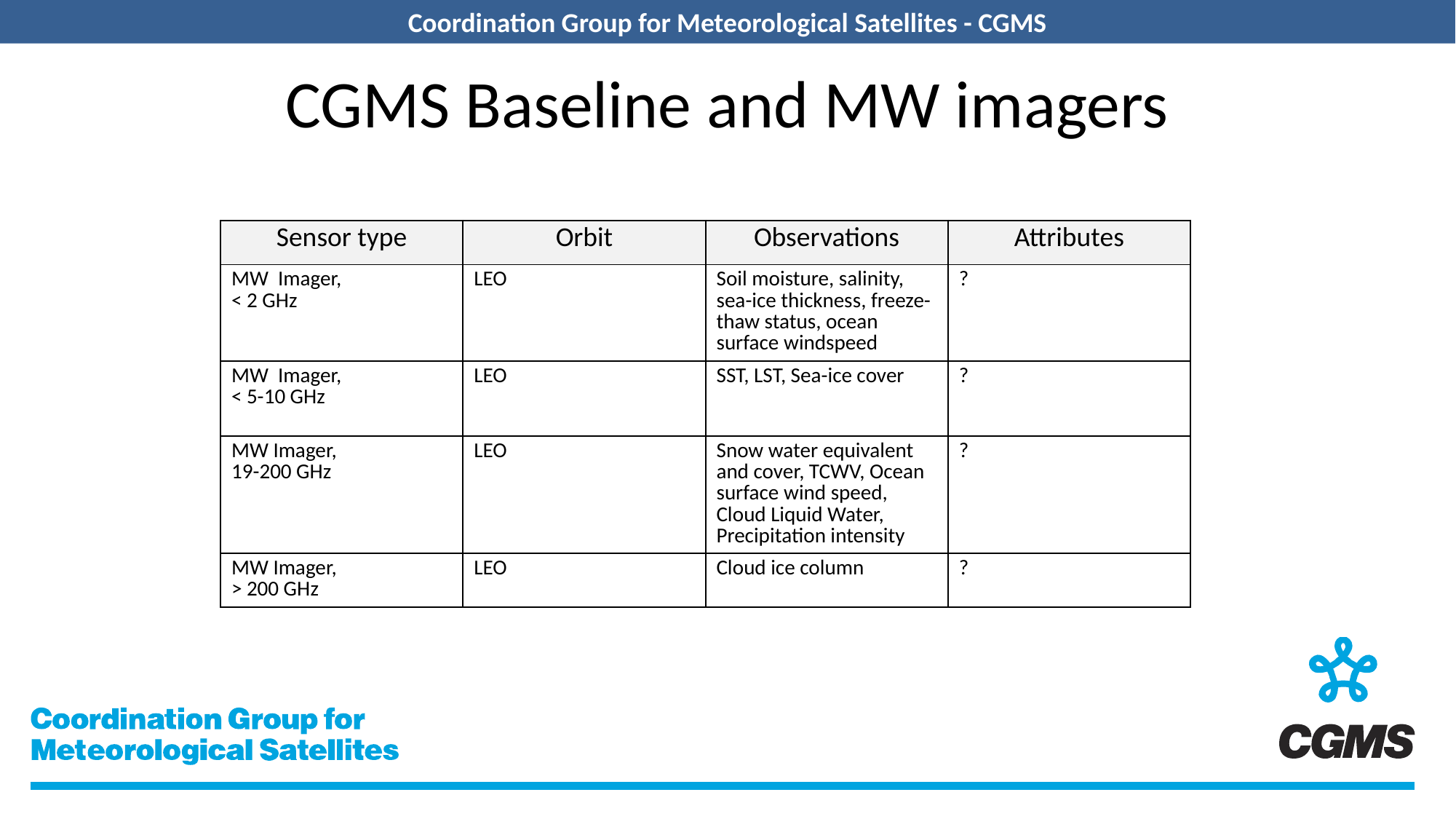

# CGMS Baseline and MW imagers
| Sensor type | Orbit | Observations | Attributes |
| --- | --- | --- | --- |
| MW Imager, < 2 GHz | LEO | Soil moisture, salinity, sea-ice thickness, freeze-thaw status, ocean surface windspeed | ? |
| MW Imager, < 5-10 GHz | LEO | SST, LST, Sea-ice cover | ? |
| MW Imager, 19-200 GHz | LEO | Snow water equivalent and cover, TCWV, Ocean surface wind speed, Cloud Liquid Water, Precipitation intensity | ? |
| MW Imager, > 200 GHz | LEO | Cloud ice column | ? |